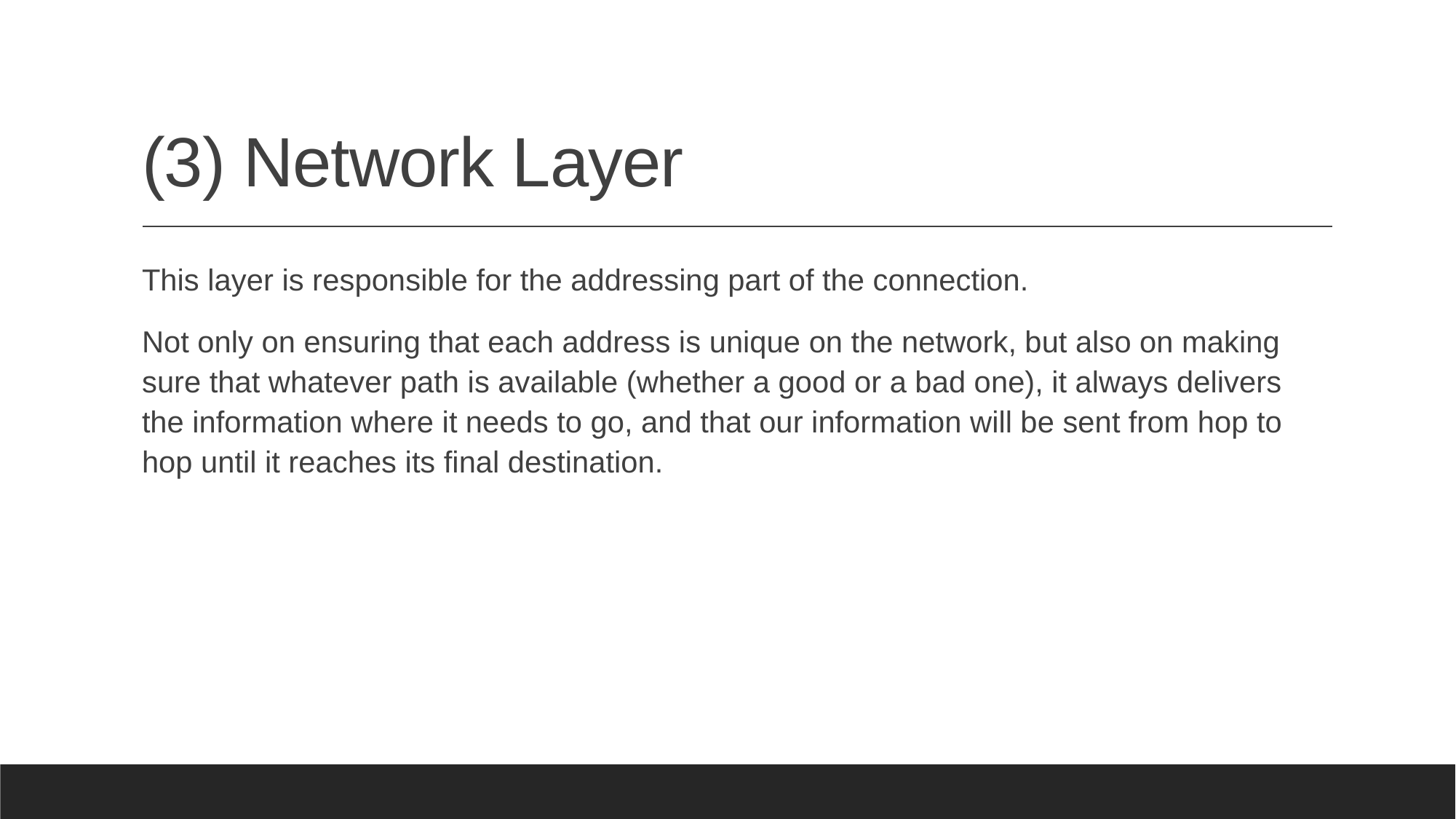

# (3) Network Layer
This layer is responsible for the addressing part of the connection.
Not only on ensuring that each address is unique on the network, but also on making sure that whatever path is available (whether a good or a bad one), it always delivers the information where it needs to go, and that our information will be sent from hop to hop until it reaches its final destination.